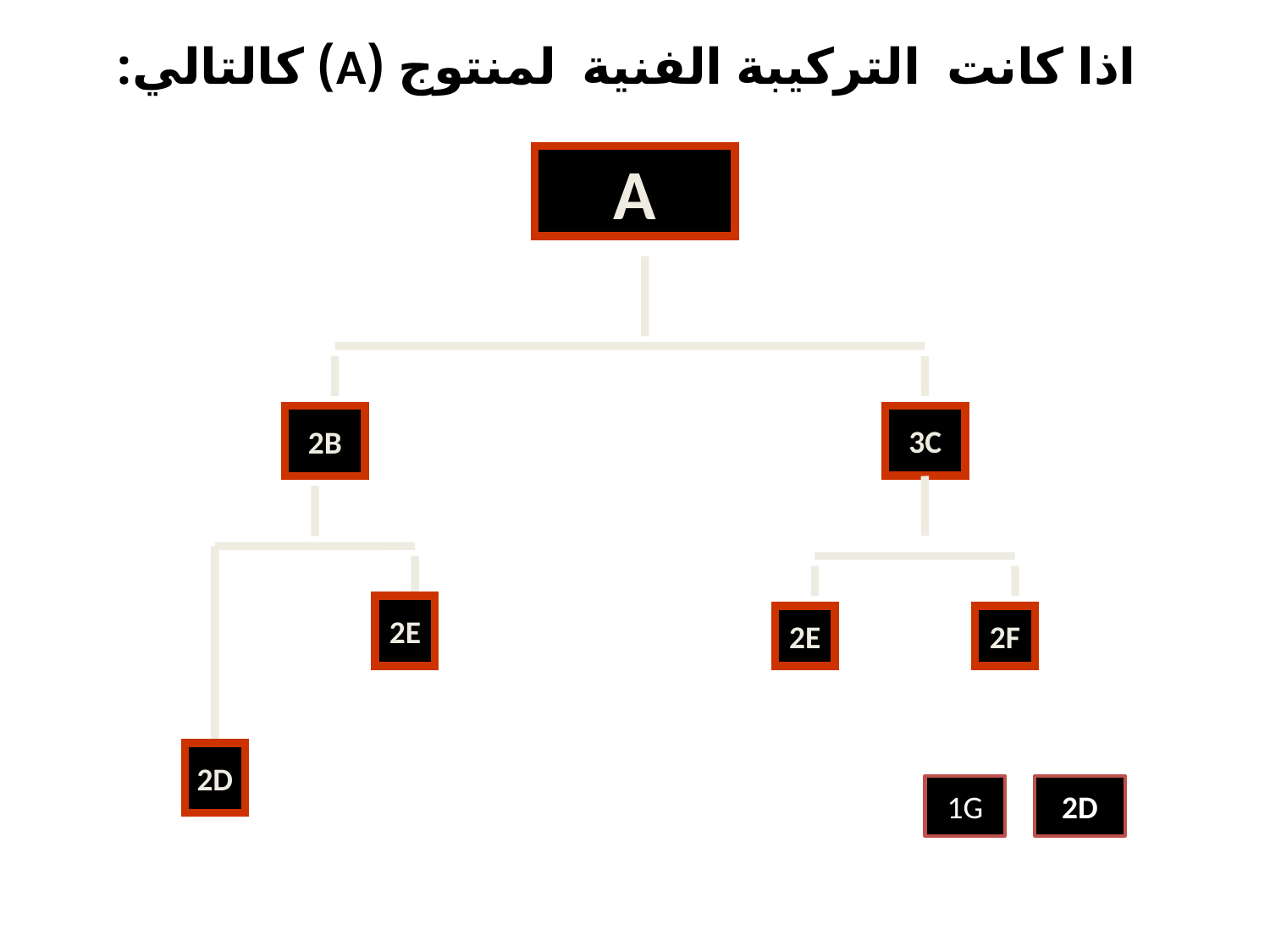

# اذا كانت  التركيبة الفنية  لمنتوج (A) كالتالي:

A

2B
3C

2E
2E
2F
2D

1G

1
2D